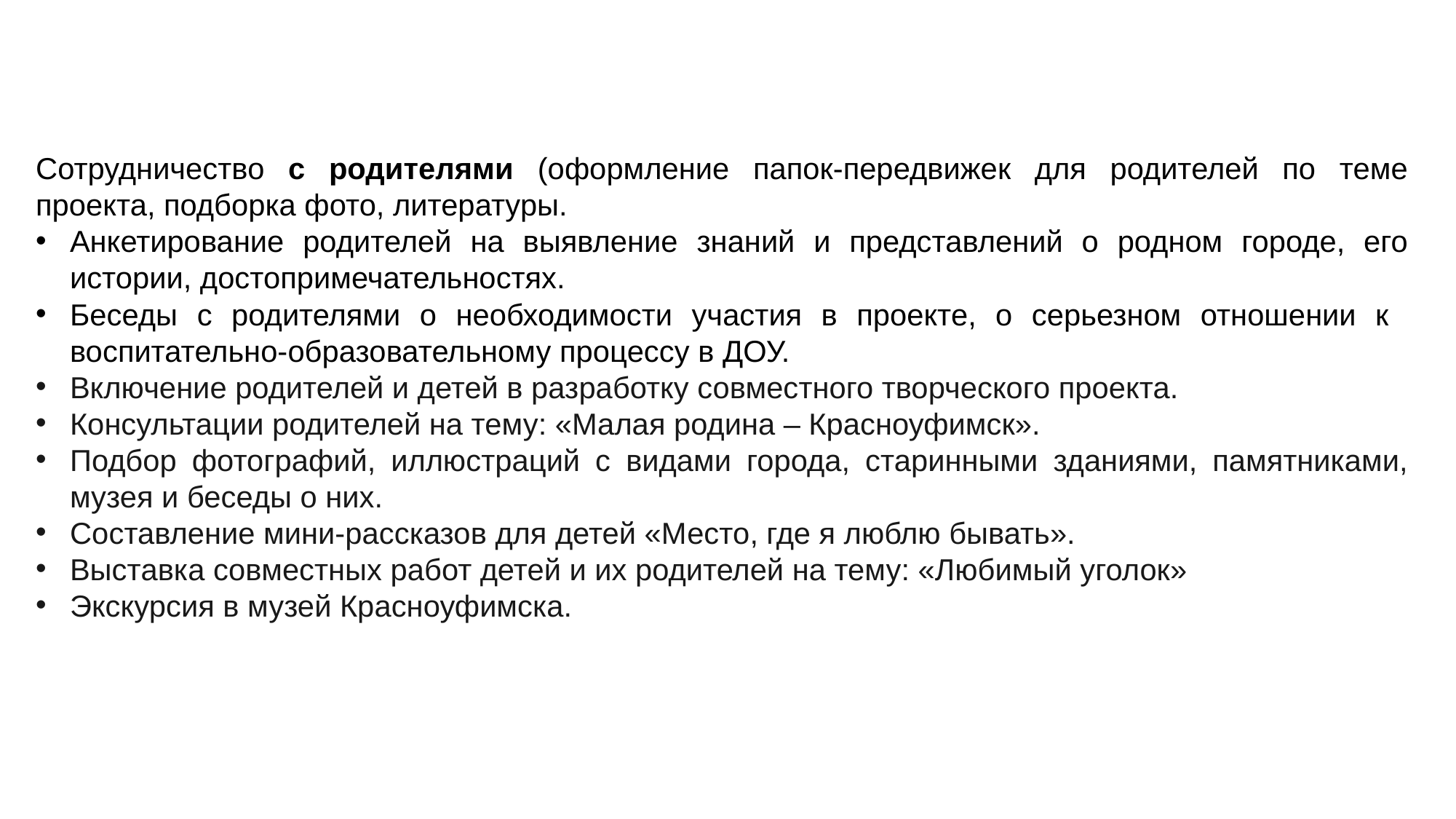

Сотрудничество с родителями (оформление папок-передвижек для родителей по теме проекта, подборка фото, литературы.
Анкетирование родителей на выявление знаний и представлений о родном городе, его истории, достопримечательностях.
Беседы с родителями о необходимости участия в проекте, о серьезном отношении к  воспитательно-образовательному процессу в ДОУ.
Включение родителей и детей в разработку совместного творческого проекта.
Консультации родителей на тему: «Малая родина – Красноуфимск».
Подбор фотографий, иллюстраций с видами города, старинными зданиями, памятниками, музея и беседы о них.
Составление мини-рассказов для детей «Место, где я люблю бывать».
Выставка совместных работ детей и их родителей на тему: «Любимый уголок»
Экскурсия в музей Красноуфимска.